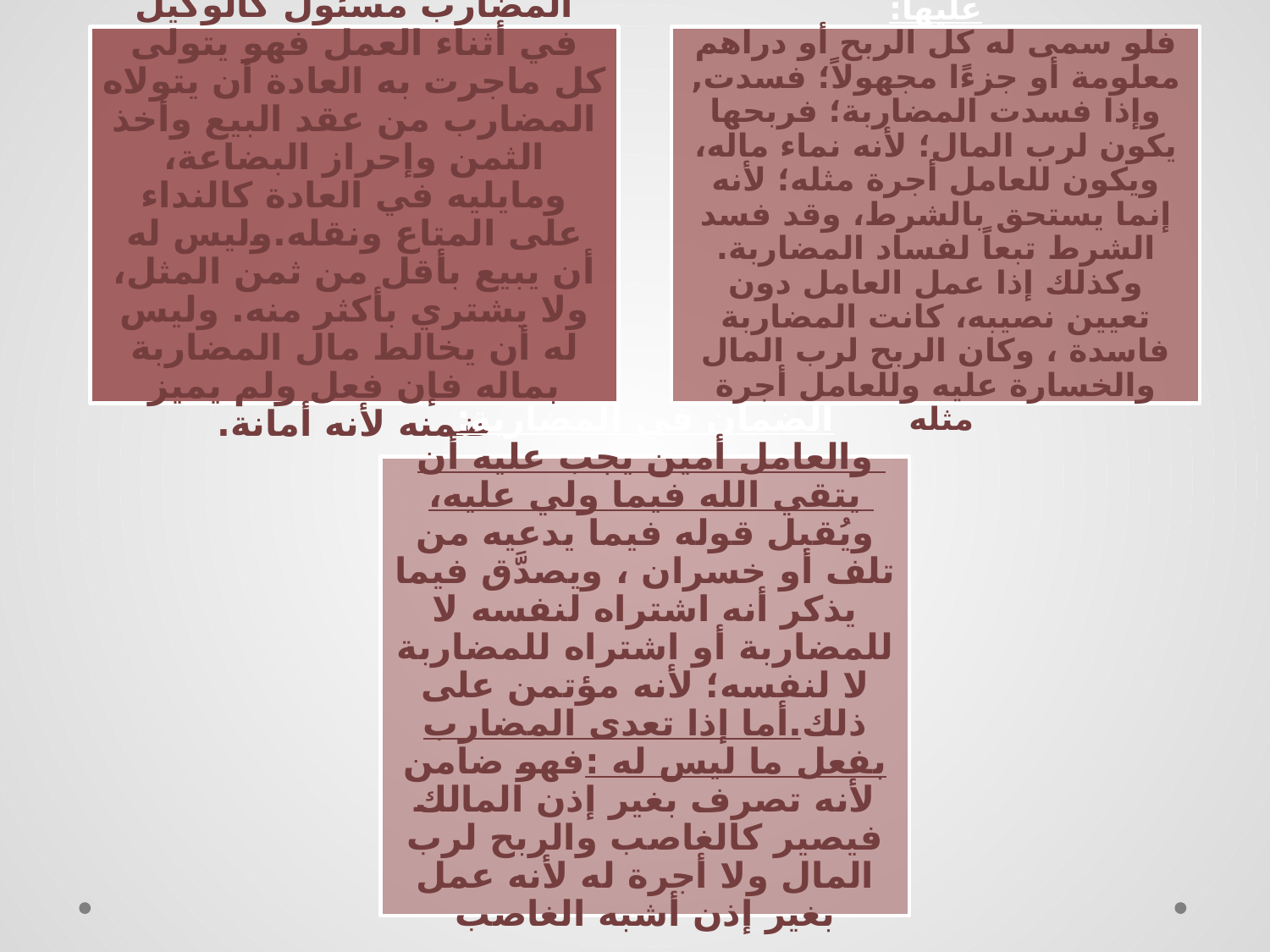

مسؤولية المضارب:
المضارب مسئول كالوكيل في أثناء العمل فهو يتولى كل ماجرت به العادة أن يتولاه المضارب من عقد البيع وأخذ الثمن وإحراز البضاعة، ومايليه في العادة كالنداء على المتاع ونقله.وليس له أن يبيع بأقل من ثمن المثل، ولا يشتري بأكثر منه. وليس له أن يخالط مال المضاربة بماله فإن فعل ولم يميز ضمنه لأنه أمانة.

المضاربة الفاسدة ومايترتب عليها:
فلو سمى له كل الربح أو دراهم معلومة أو جزءًا مجهولاً؛ فسدت, وإذا فسدت المضاربة؛ فربحها يكون لرب المال؛ لأنه نماء ماله، ويكون للعامل أجرة مثله؛ لأنه إنما يستحق بالشرط، وقد فسد الشرط تبعاً لفساد المضاربة.
وكذلك إذا عمل العامل دون تعيين نصيبه، كانت المضاربة فاسدة ، وكان الربح لرب المال والخسارة عليه وللعامل أجرة مثله

الضمان في المضاربة:
والعامل أمين يجب عليه أن يتقي الله فيما ولي عليه، ويُقبل قوله فيما يدعيه من تلف أو خسران ، ويصدَّق فيما يذكر أنه اشتراه لنفسه لا للمضاربة أو اشتراه للمضاربة لا لنفسه؛ لأنه مؤتمن على ذلك.أما إذا تعدى المضارب بفعل ما ليس له :فهو ضامن لأنه تصرف بغير إذن المالك فيصير كالغاصب والربح لرب المال ولا أجرة له لأنه عمل بغير إذن أشبه الغاصب